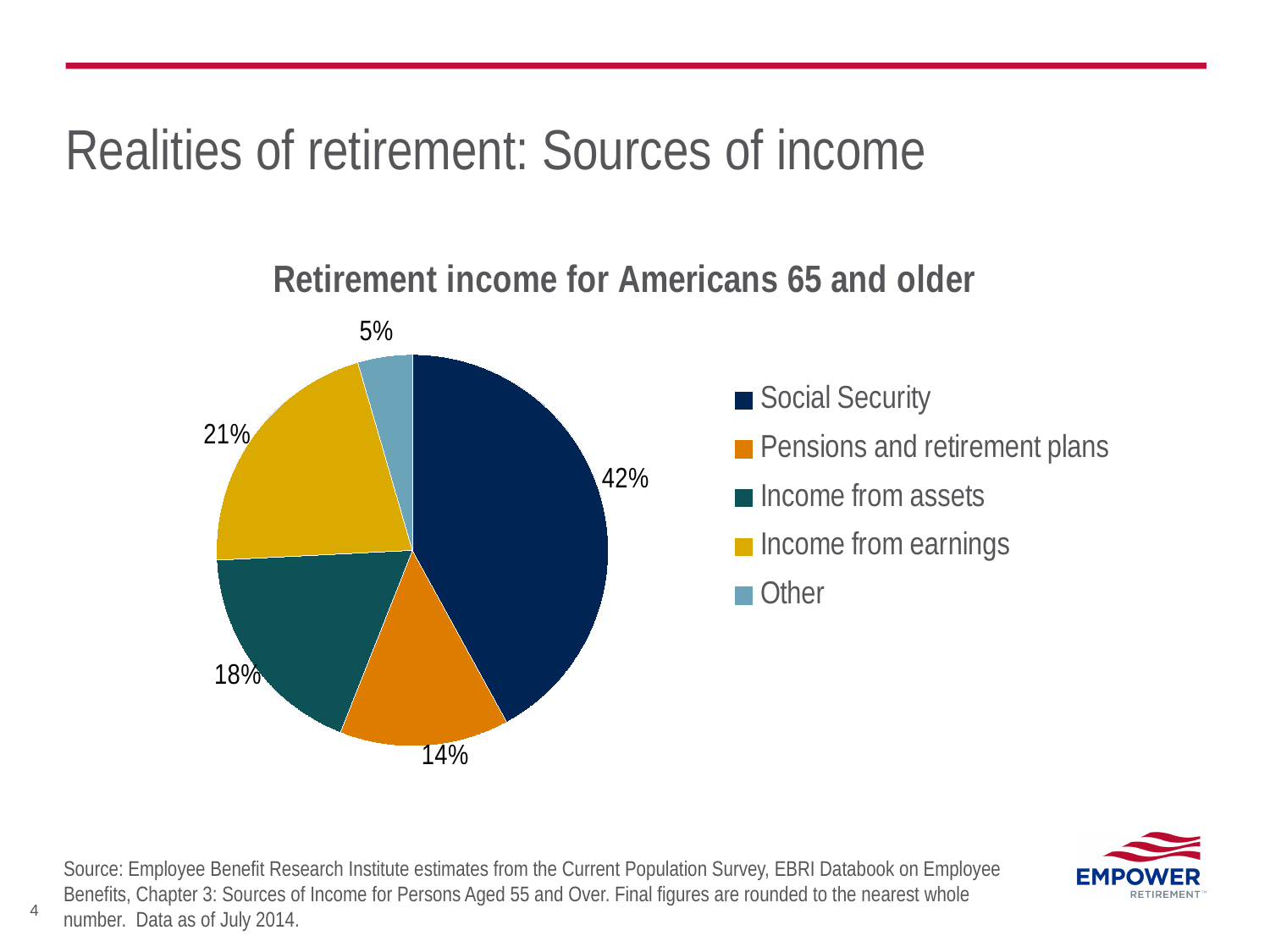

# Realities of retirement: Sources of income

### Chart:

| Category | Retirement income for Americans 65 and older |
|---|---|
| Social Security | 0.42000000000000004 |
| Pensions and retirement plans | 0.14 |
| Income from assets | 0.18200000000000002 |
| Income from earnings | 0.21300000000000002 |
| Other | 0.04500000000000001 |
Source: Employee Benefit Research Institute estimates from the Current Population Survey, EBRI Databook on Employee Benefits, Chapter 3: Sources of Income for Persons Aged 55 and Over. Final figures are rounded to the nearest whole number.  Data as of July 2014.